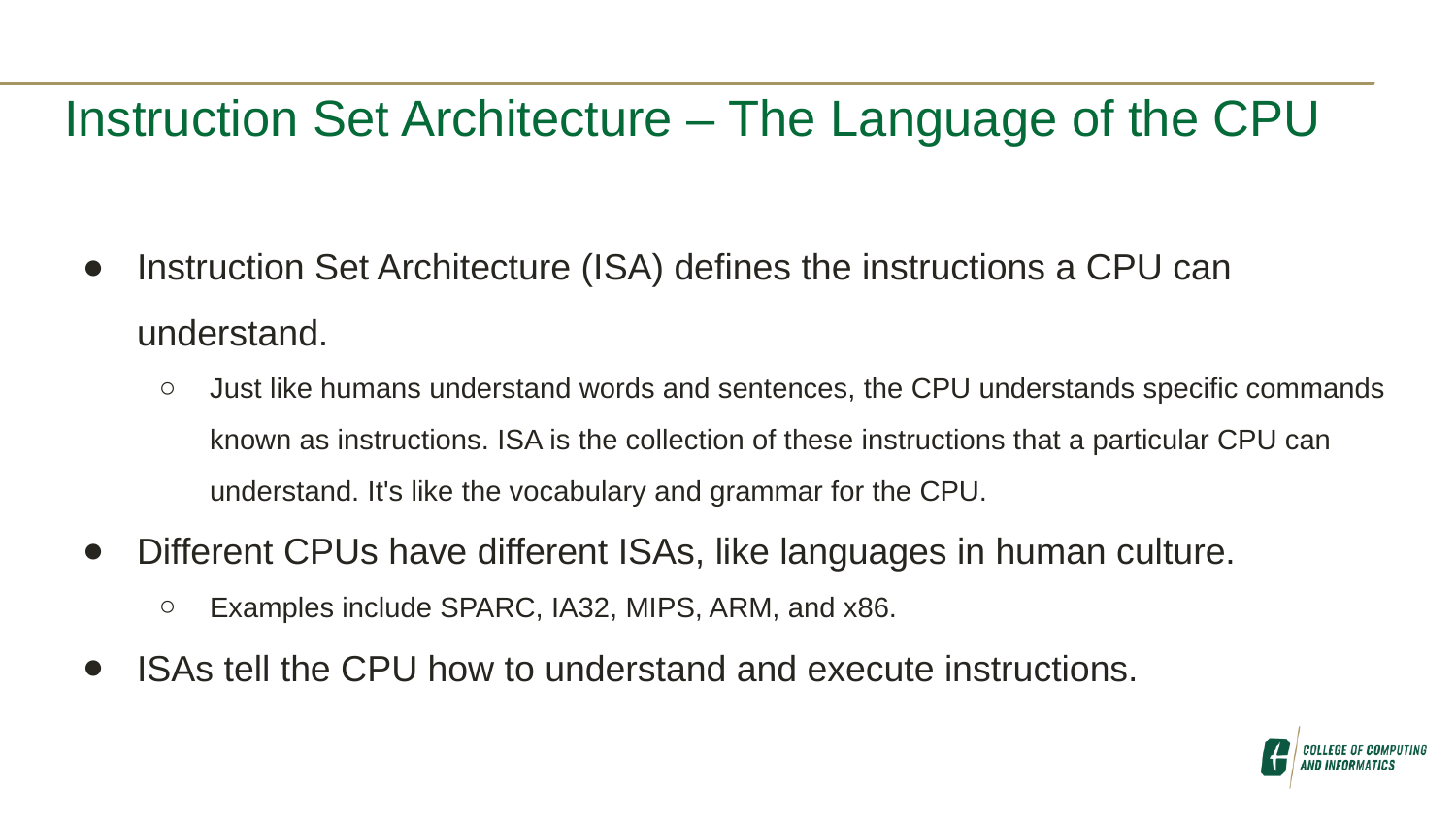

# Instruction Set Architecture – The Language of the CPU

Instruction Set Architecture (ISA) defines the instructions a CPU can understand.
Just like humans understand words and sentences, the CPU understands specific commands known as instructions. ISA is the collection of these instructions that a particular CPU can understand. It's like the vocabulary and grammar for the CPU.
Different CPUs have different ISAs, like languages in human culture.
Examples include SPARC, IA32, MIPS, ARM, and x86.
ISAs tell the CPU how to understand and execute instructions.